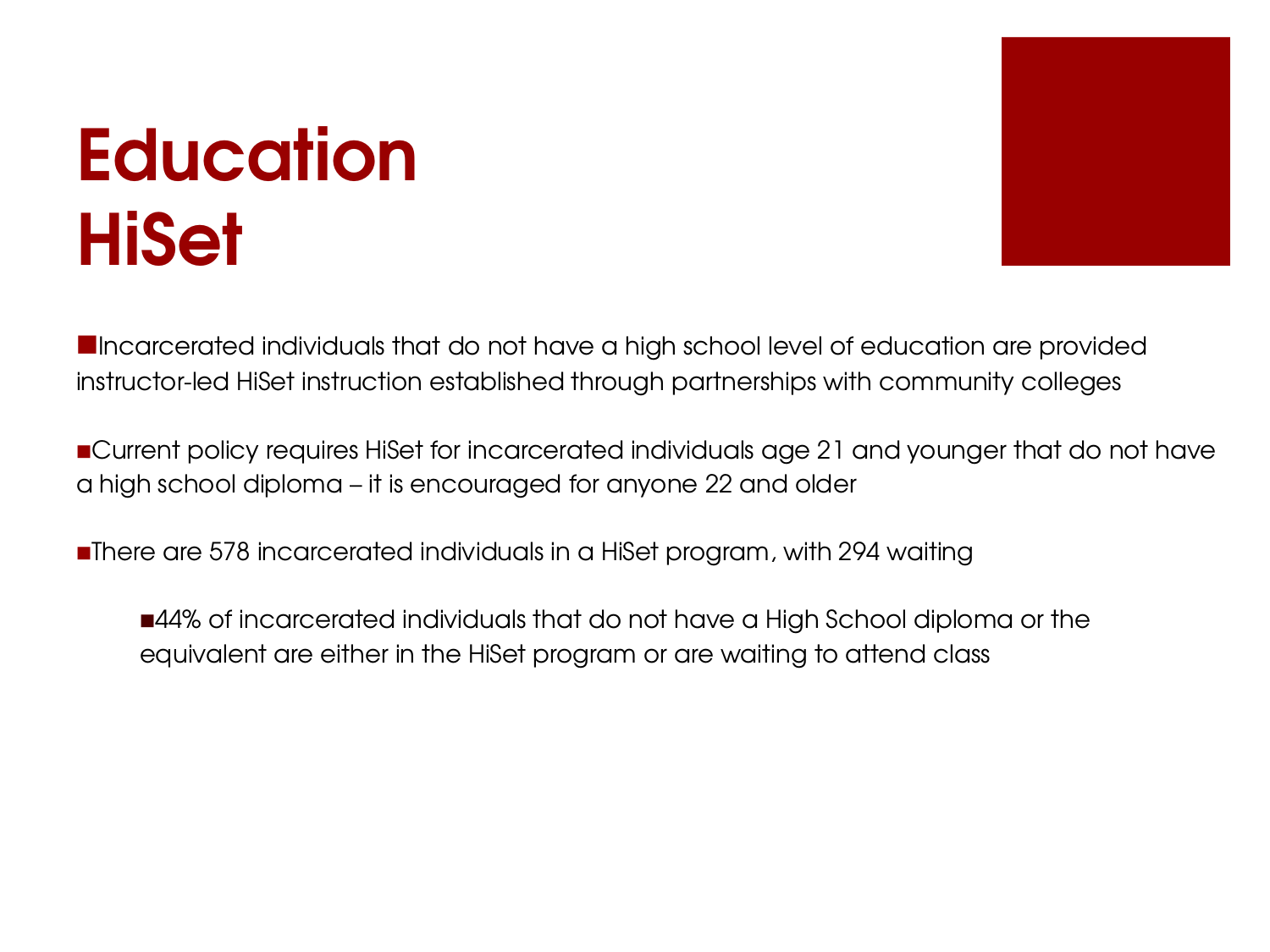

# Education
HiSet
◼Incarcerated individuals that do not have a high school level of education are provided instructor-led HiSet instruction established through partnerships with community colleges

◼Current policy requires HiSet for incarcerated individuals age 21 and younger that do not have a high school diploma – it is encouraged for anyone 22 and older

◼There are 578 incarcerated individuals in a HiSet program, with 294 waiting

◼44% of incarcerated individuals that do not have a High School diploma or the equivalent are either in the HiSet program or are waiting to attend class